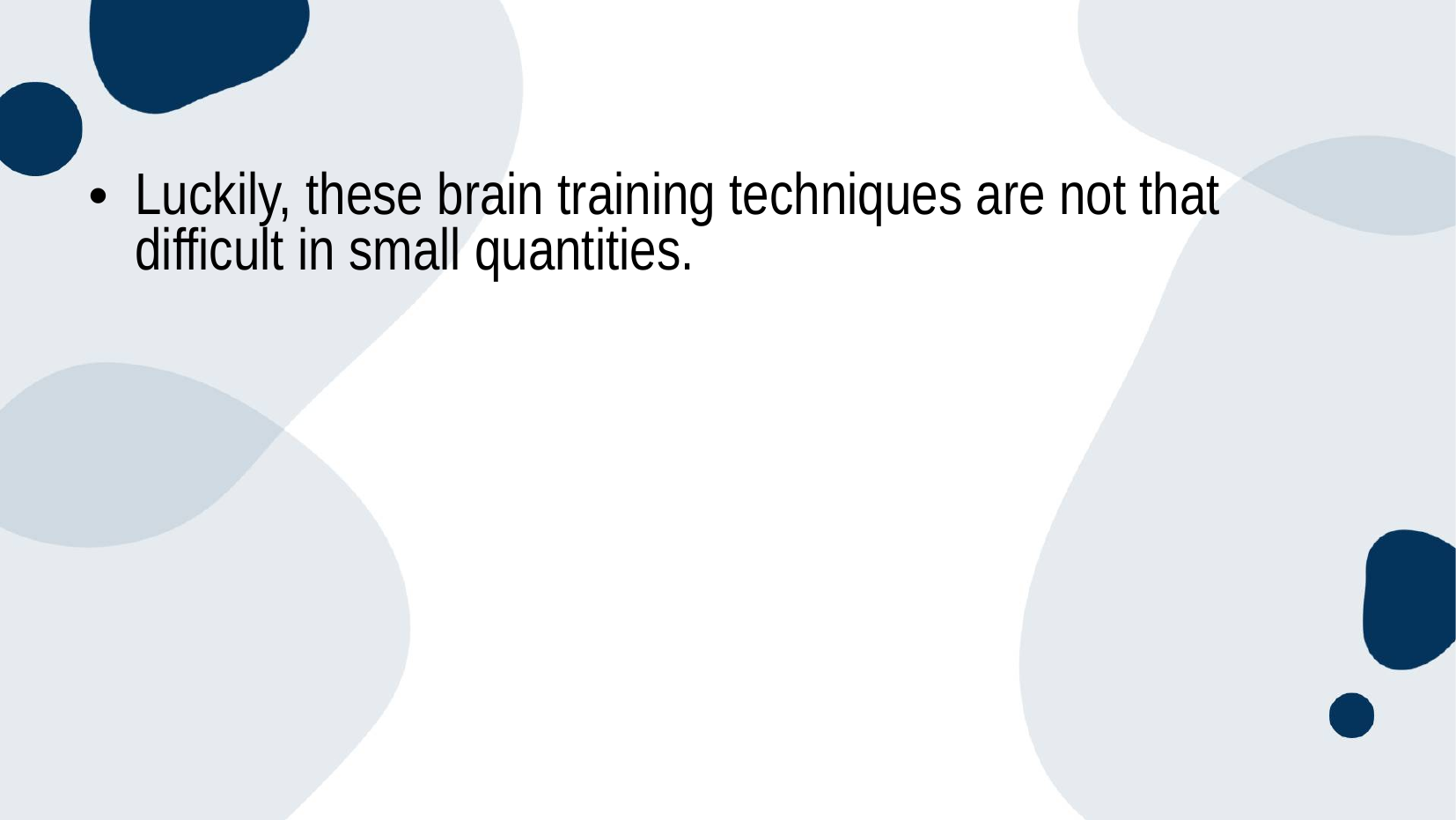

Luckily, these brain training techniques are not that difficult in small quantities.